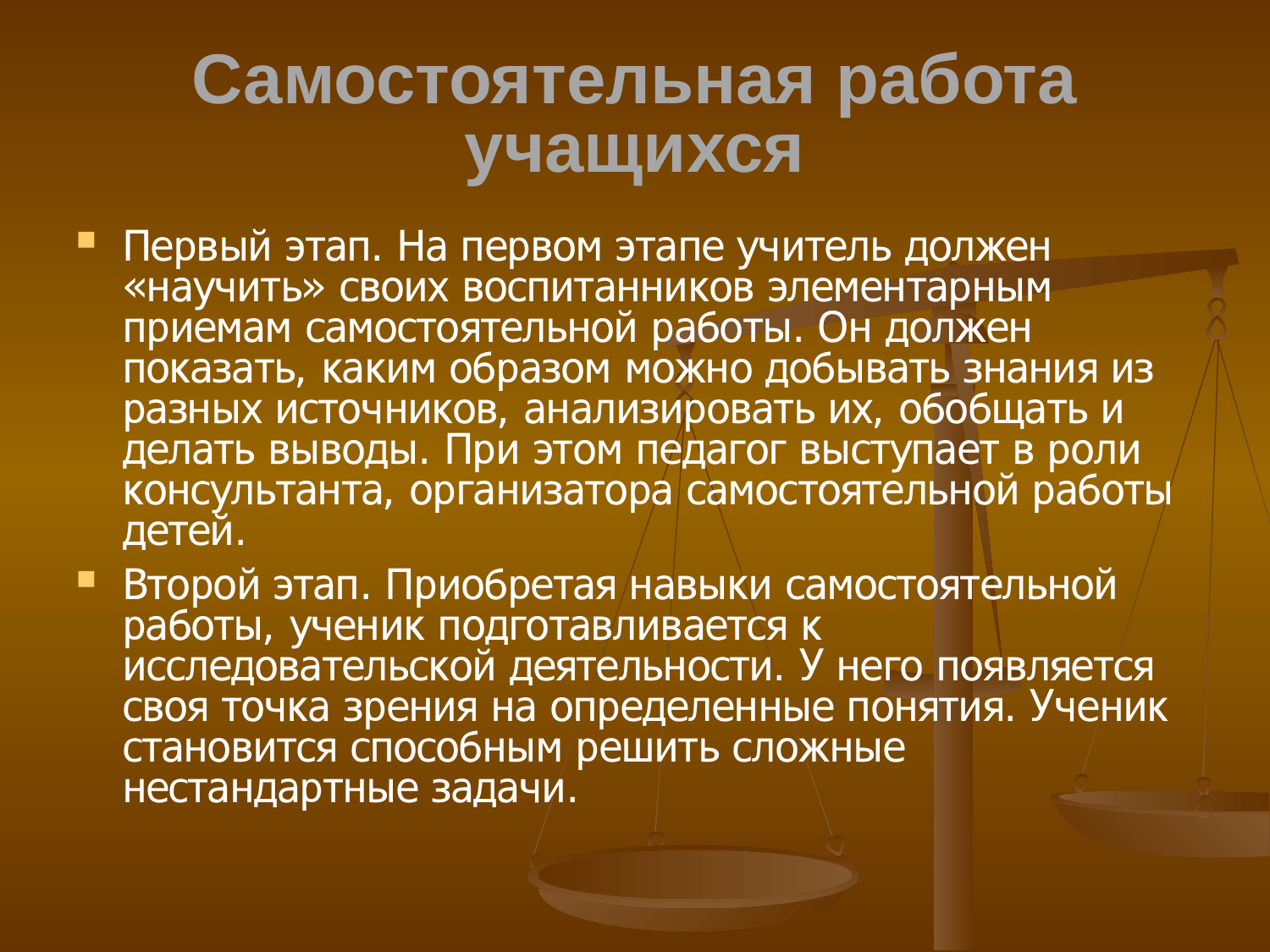

# Самостоятельная работа учащихся
Первый этап. На первом этапе учитель должен «научить» своих воспитанников элементарным приемам самостоятельной работы. Он должен показать, каким образом можно добывать знания из разных источников, анализировать их, обобщать и делать выводы. При этом педагог выступает в роли консультанта, организатора самостоятельной работы детей.
Второй этап. Приобретая навыки самостоятельной работы, ученик подготавливается к исследовательской деятельности. У него появляется своя точка зрения на определенные понятия. Ученик становится способным решить сложные нестандартные задачи.